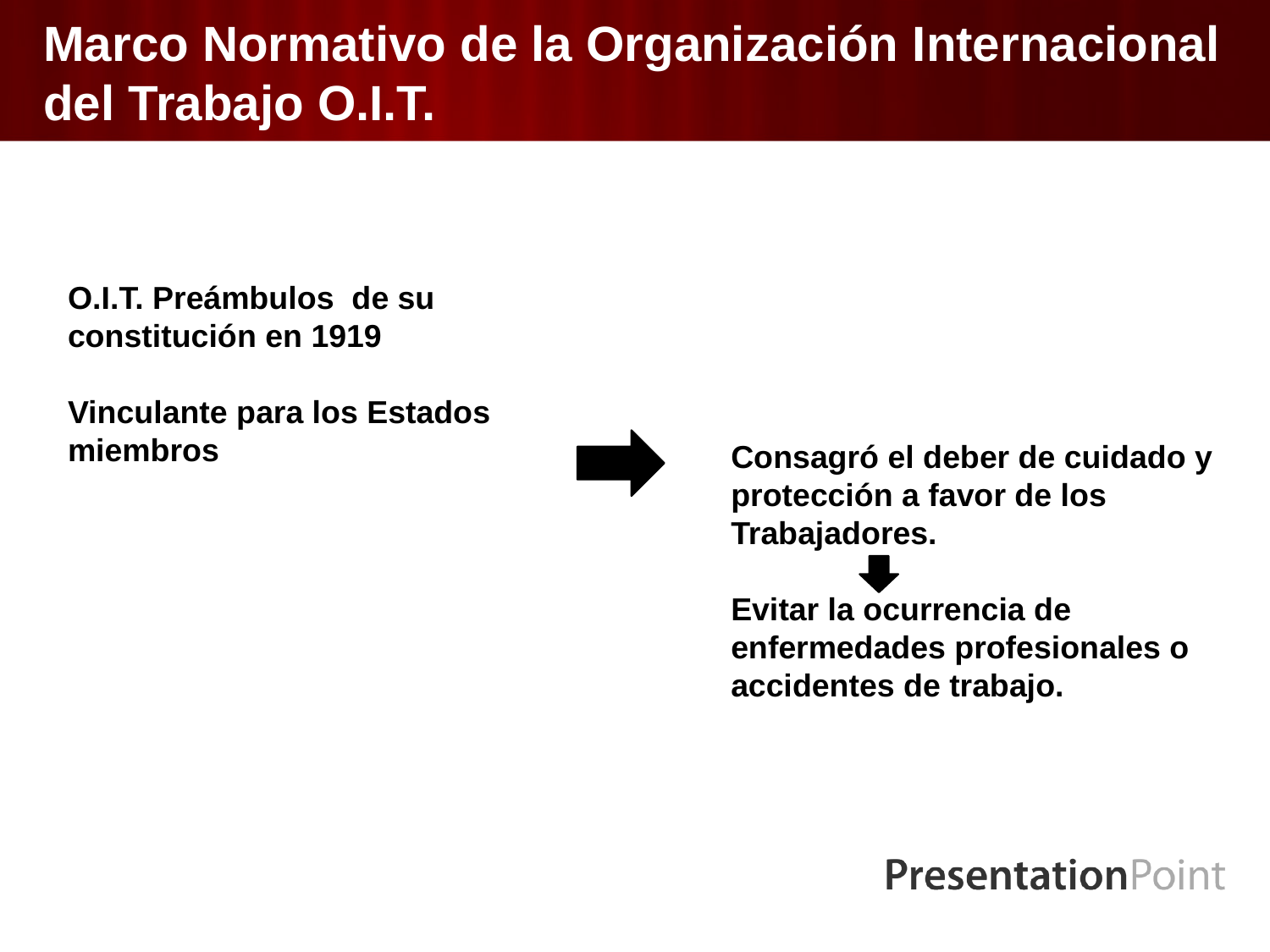

# Marco Normativo de la Organización Internacional del Trabajo O.I.T.
O.I.T. Preámbulos  de su constitución en 1919

Vinculante para los Estados miembros

Consagró el deber de cuidado y protección a favor de los Trabajadores.

Evitar la ocurrencia de enfermedades profesionales o accidentes de trabajo.